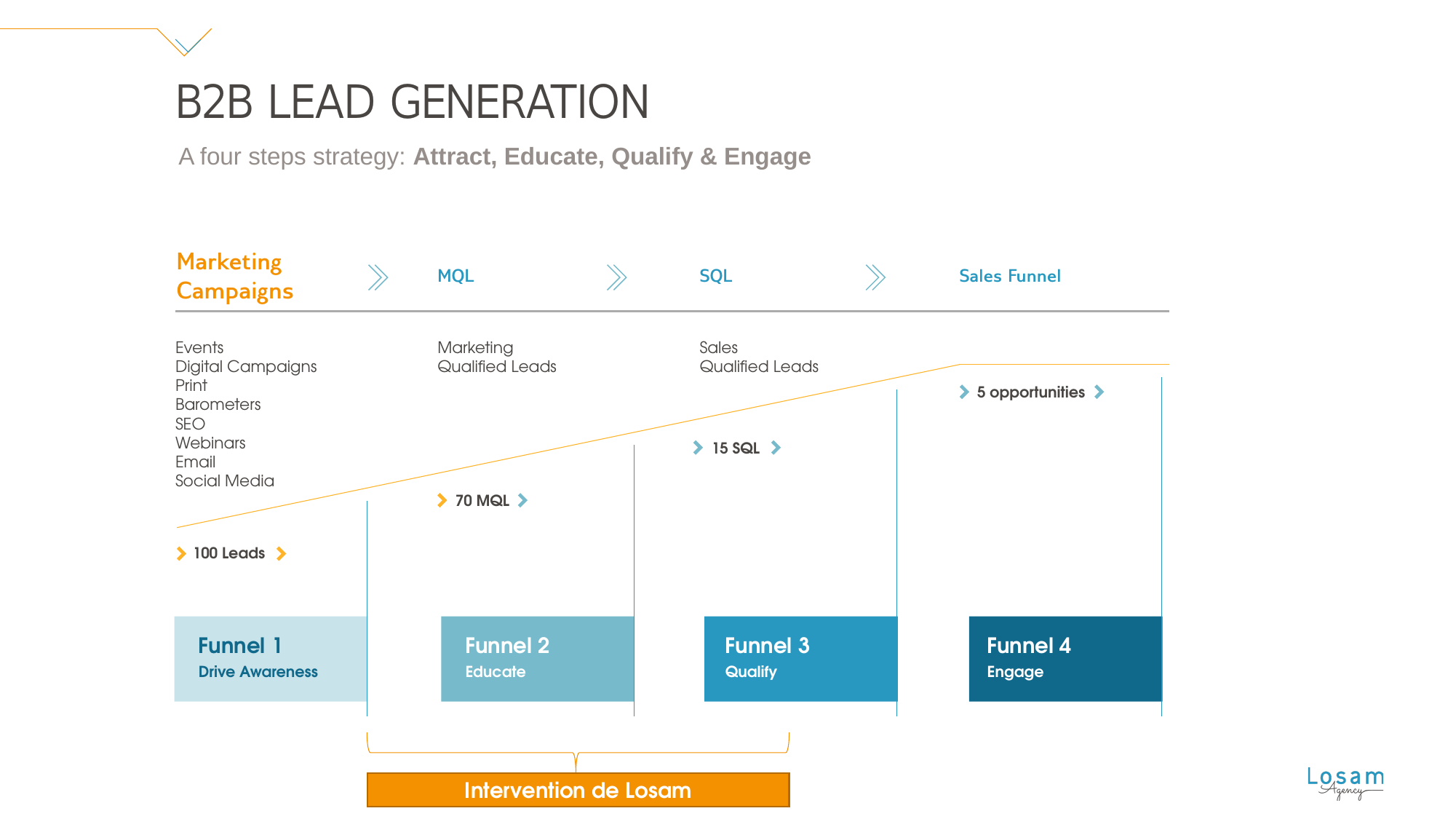

B2B Lead Generation
A four steps strategy: Attract, Educate, Qualify & Engage
Marketing
Campaigns
MQL
SQL
Sales Funnel

Events
Digital Campaigns
Print
Barometers
SEO
Webinars
Email
Social Media
Marketing
Qualified Leads
Sales
Qualified Leads
5 opportunities

15 SQL

70 MQL

100 Leads

Funnel 1
Drive Awareness
Funnel 2
Educate
Funnel 3
Qualify
Funnel 4
Engage
Intervention de Losam